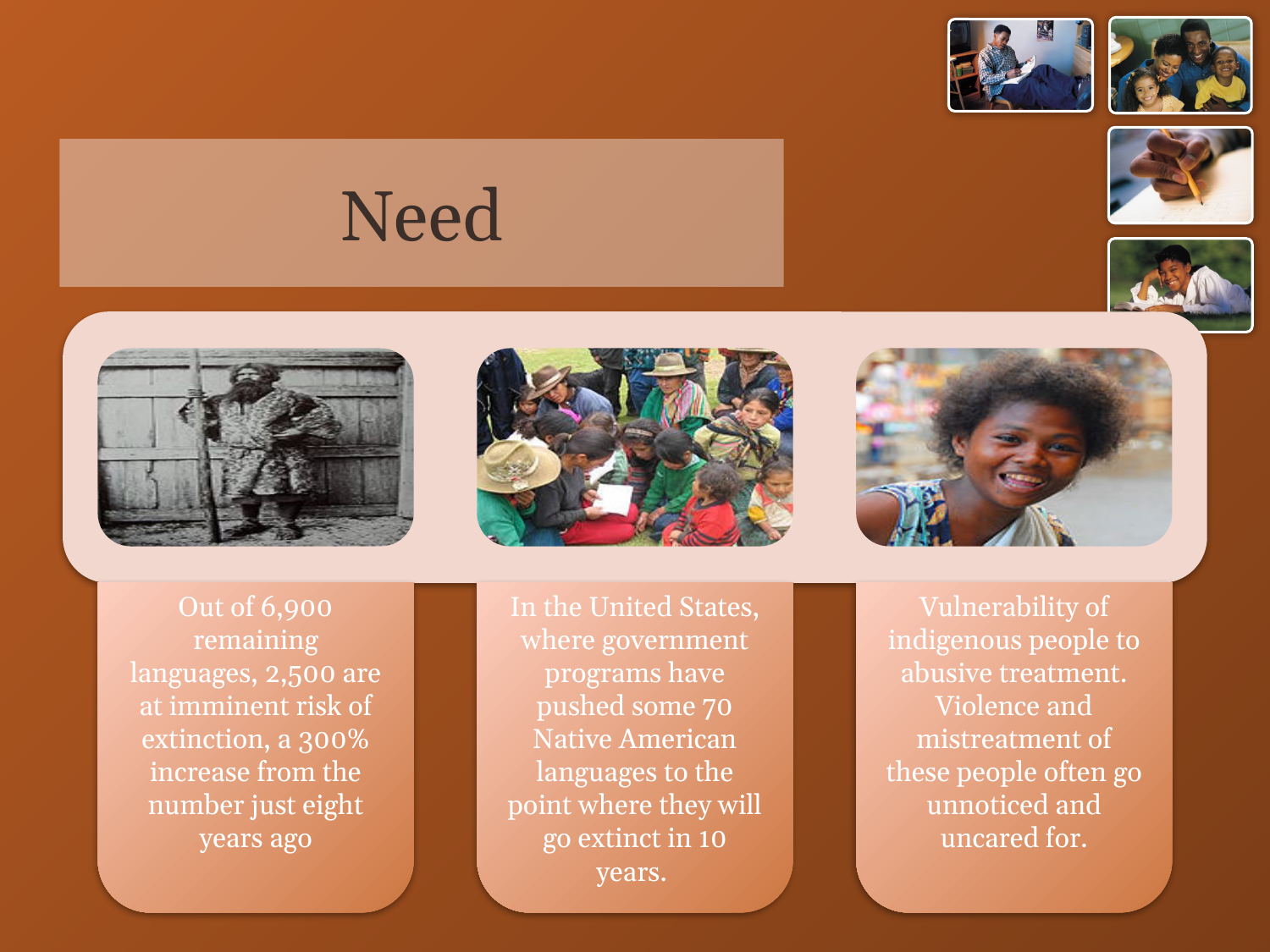

# Need
Out of 6,900 remaining languages, 2,500 are at imminent risk of extinction, a 300% increase from the number just eight years ago
In the United States, where government programs have pushed some 70 Native American languages to the point where they will go extinct in 10 years.
Vulnerability of indigenous people to abusive treatment.
Violence and mistreatment of these people often go unnoticed and uncared for.